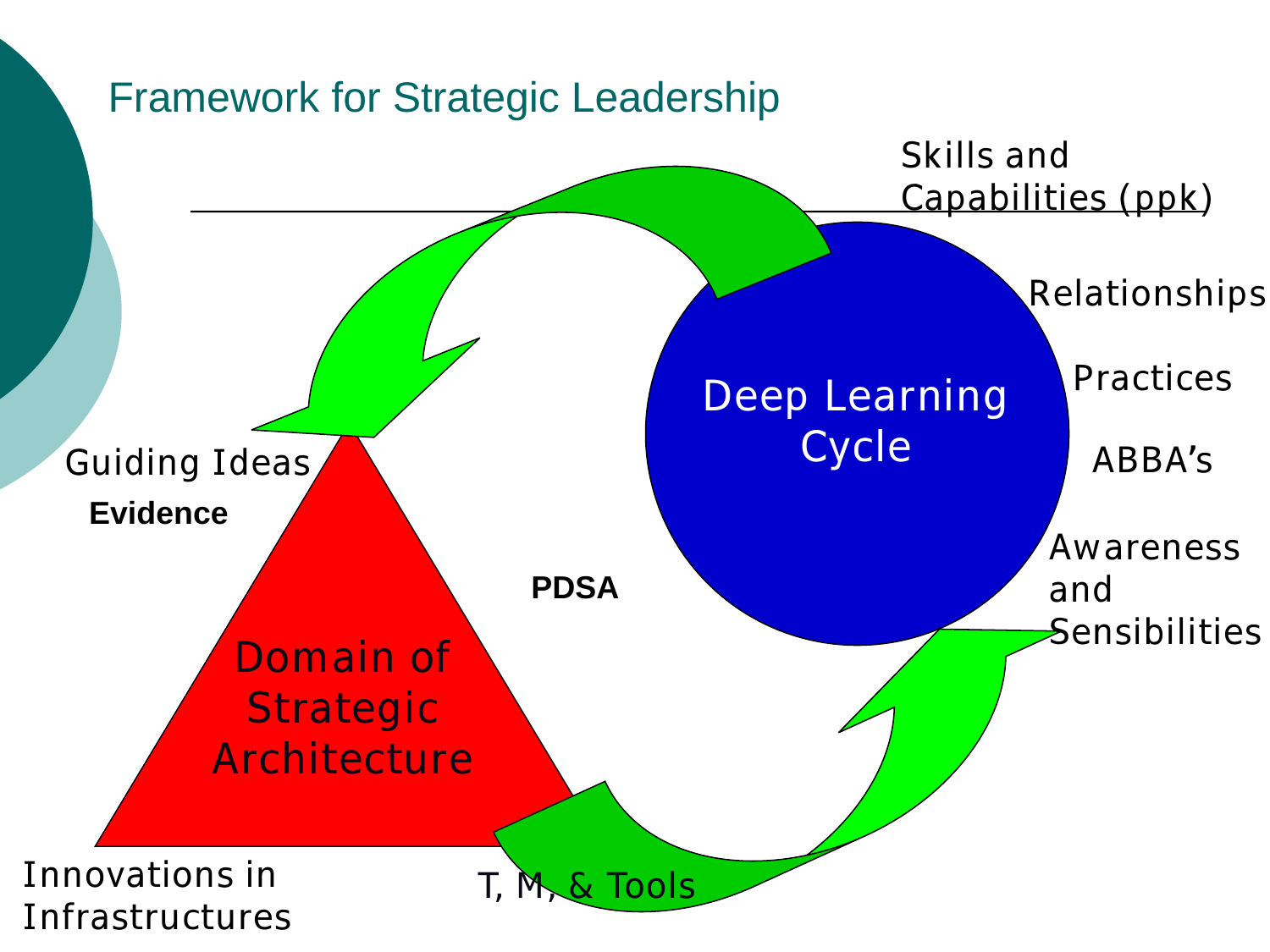

# Framework for Strategic Leadership
Skills and Capabilities (ppk)

Relationships
Practices
Deep Learning Cycle

ABBA’s
Guiding Ideas
Evidence
Awareness and Sensibilities
PDSA
Domain of Strategic Architecture

Innovations in Infrastructures
T, M, & Tools